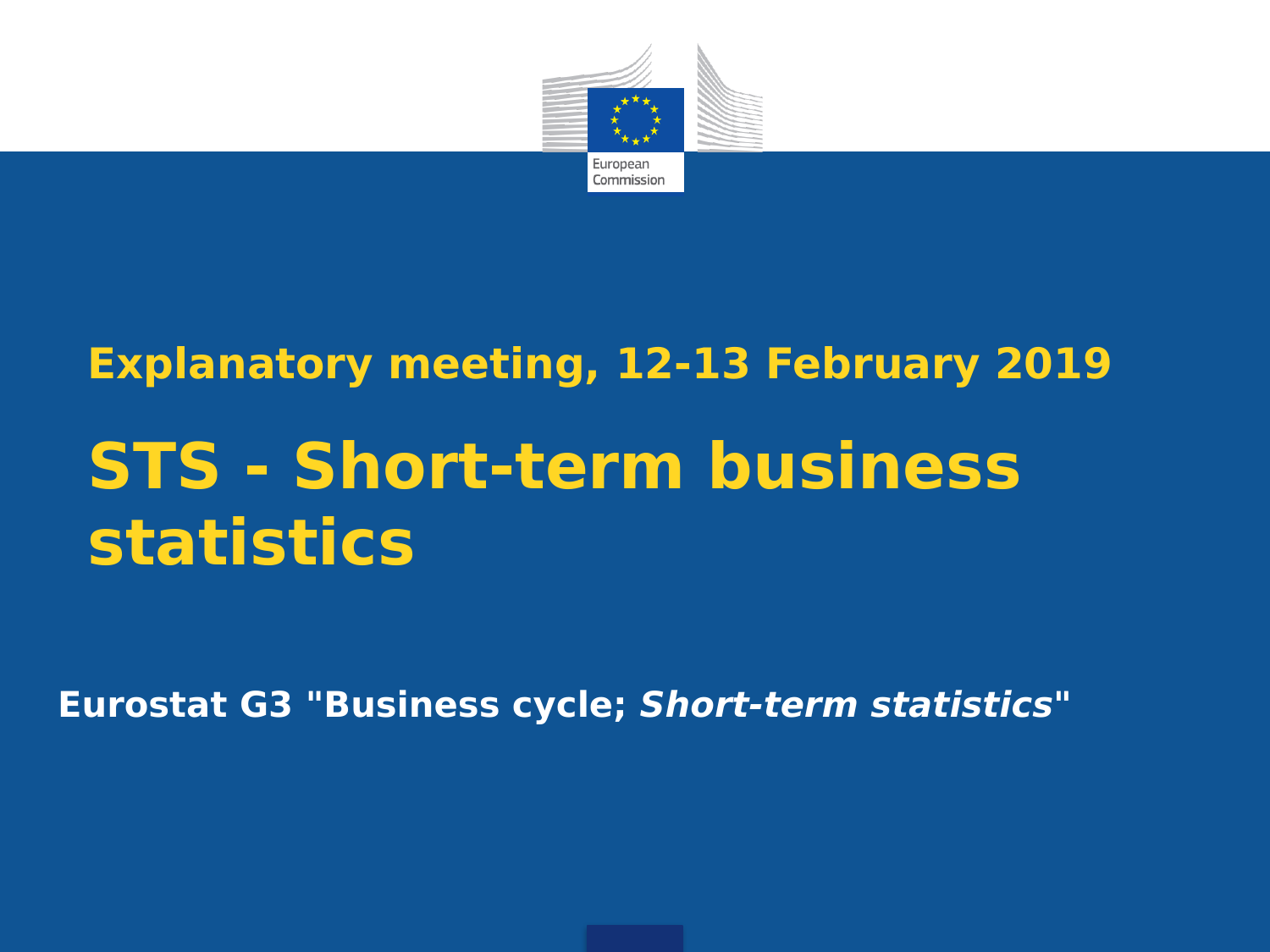

# Explanatory meeting, 12-13 February 2019 STS - Short-term business statistics
Eurostat G3 "Business cycle; Short-term statistics"